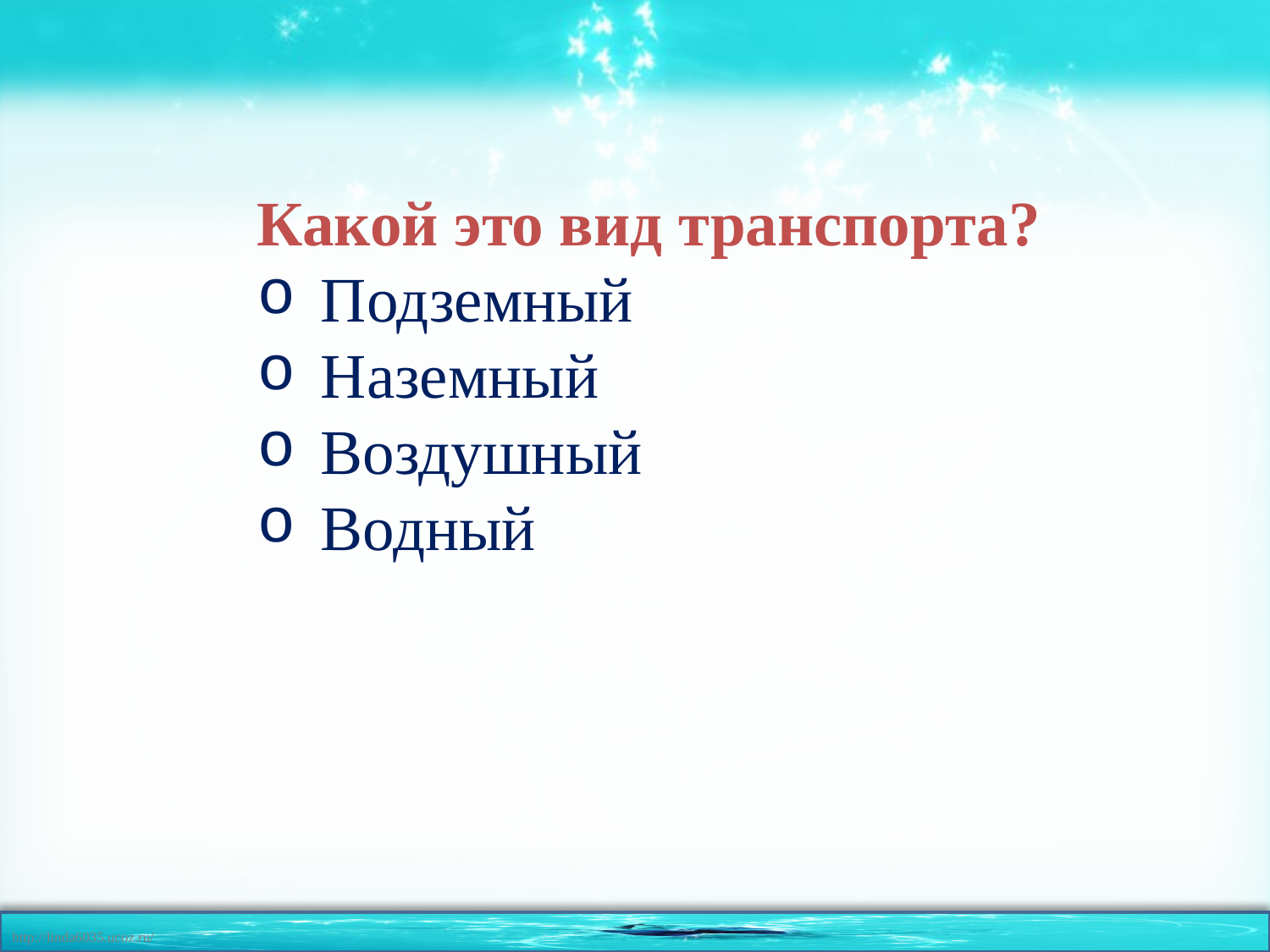

Какой это вид транспорта?
Подземный
Наземный
Воздушный
Водный